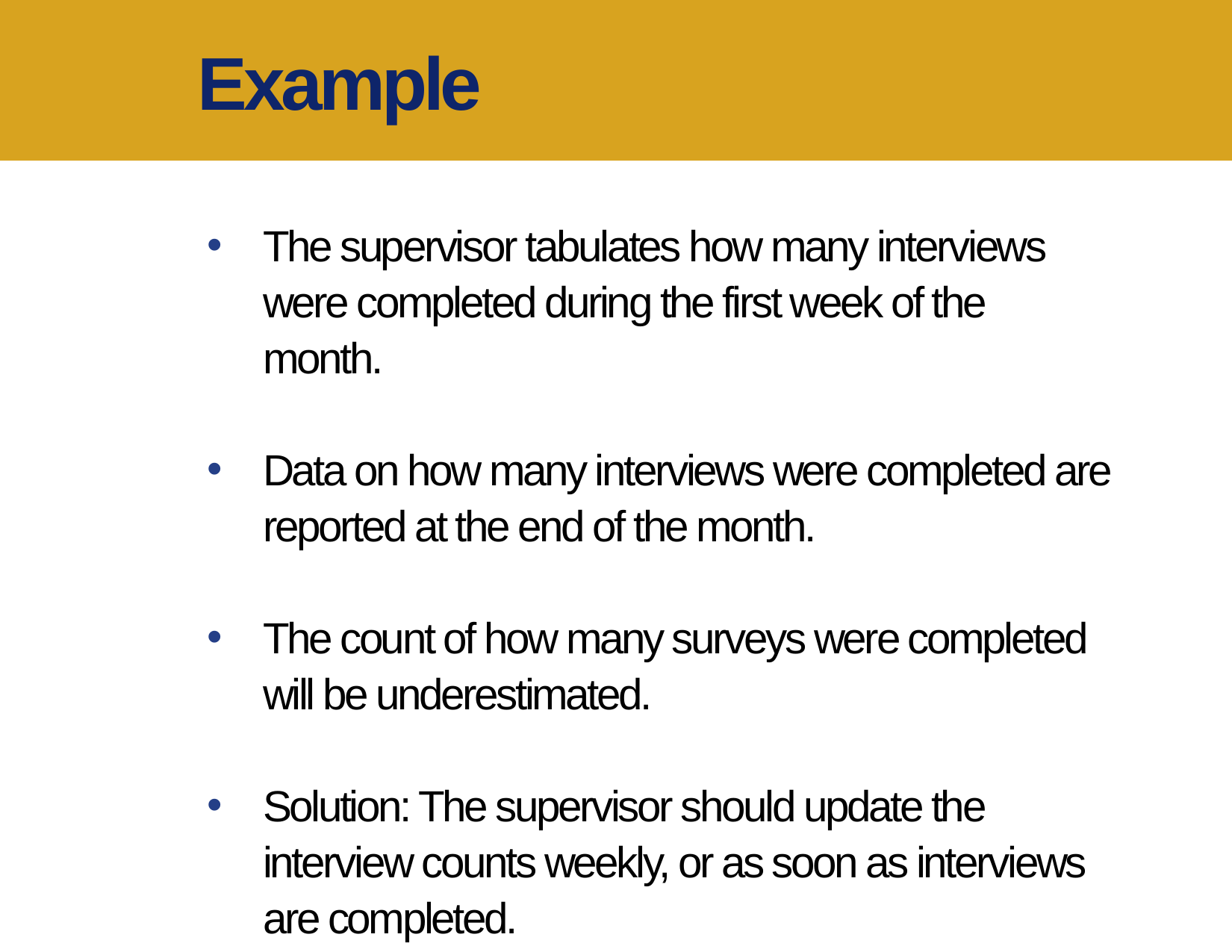

Example
The supervisor tabulates how many interviews were completed during the first week of the month.

Data on how many interviews were completed are reported at the end of the month.

The count of how many surveys were completed will be underestimated.

Solution: The supervisor should update the interview counts weekly, or as soon as interviews are completed.